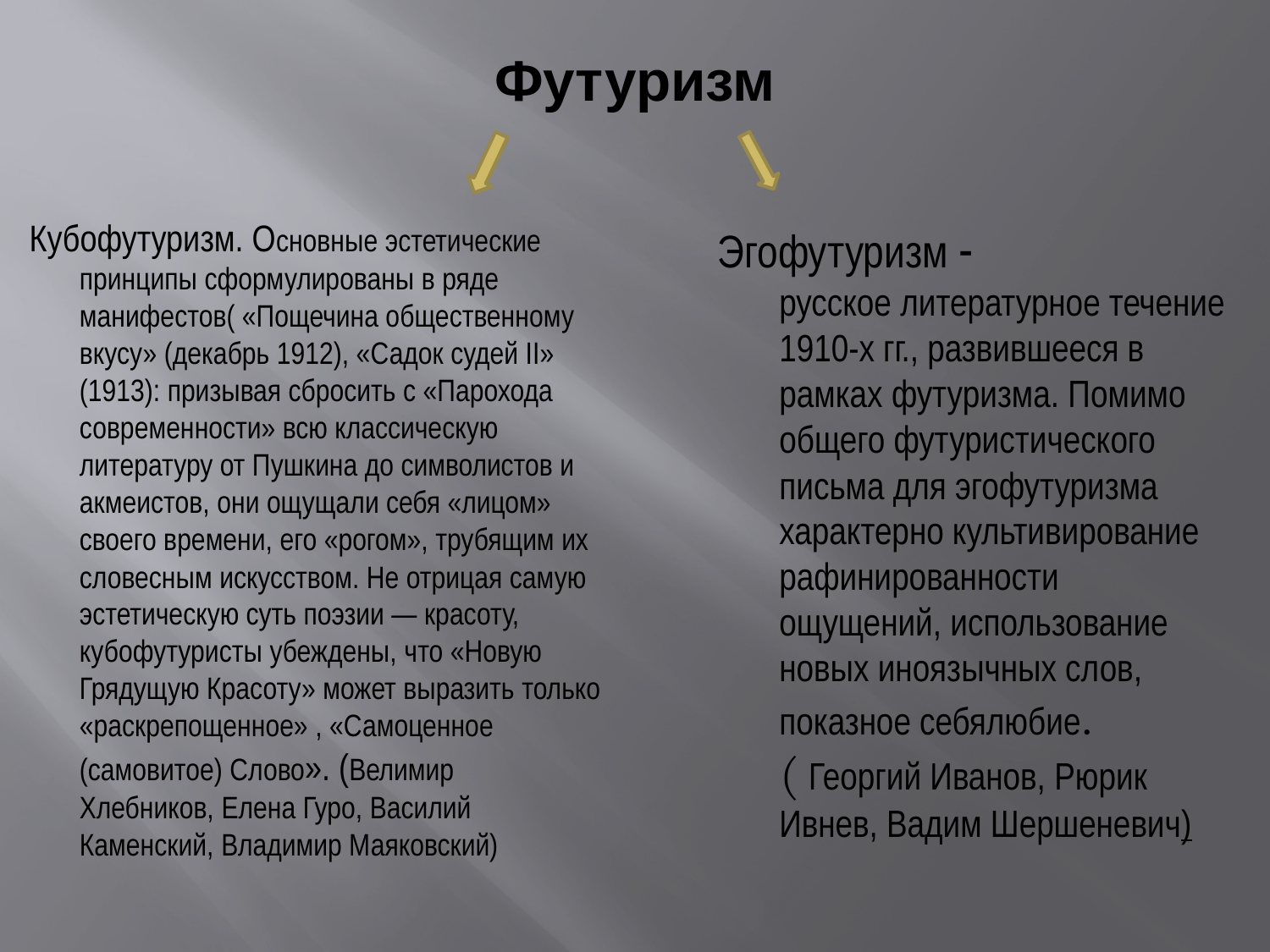

# Футуризм

Кубофутуризм. Основные эстетические принципы сформулированы в ряде манифестов( «Пощечина общественному вкусу» (декабрь 1912), «Садок судей II» (1913): призывая сбросить с «Парохода современности» всю классическую литературу от Пушкина до символистов и акмеистов, они ощущали себя «лицом» своего времени, его «рогом», трубящим их словесным искусством. Не отрицая самую эстетическую суть поэзии — красоту, кубофутуристы убеждены, что «Новую Грядущую Красоту» может выразить только «раскрепощенное» , «Самоценное (самовитое) Слово». (Велимир Хлебников, Елена Гуро, Василий Каменский, Владимир Маяковский)
Эгофутуризм - русское литературное течение 1910-х гг., развившееся в рамках футуризма. Помимо общего футуристического письма для эгофутуризма характерно культивирование рафинированности ощущений, использование новых иноязычных слов, показное себялюбие. ( Георгий Иванов, Рюрик Ивнев, Вадим Шершеневич)